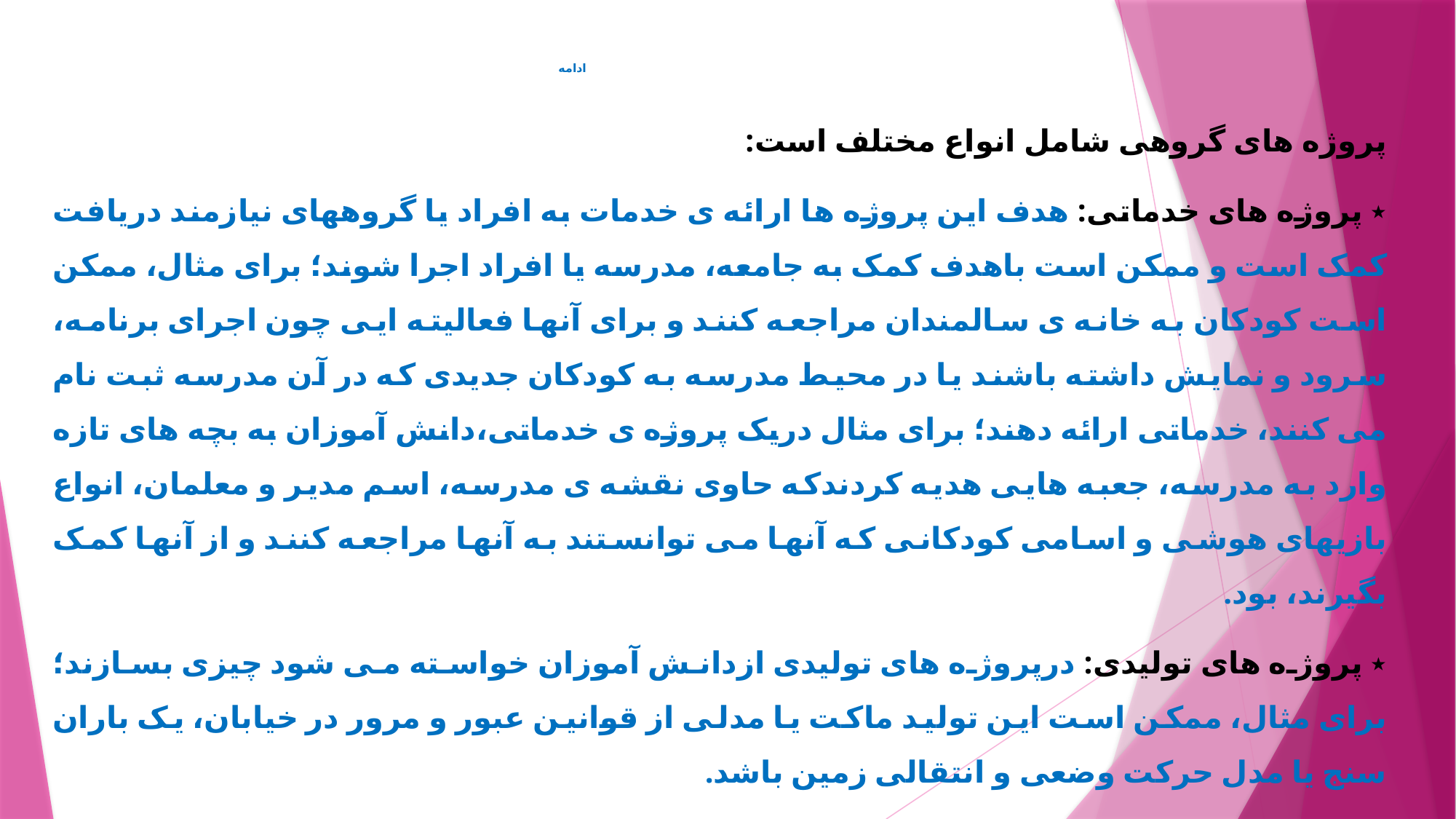

# ادامه
پروژه های گروهی شامل انواع مختلف است:
٭ پروژه های خدماتی: هدف اين پروژه ها ارائه ی خدمات به افراد يا گروههای نيازمند دريافت کمک است و ممکن است باهدف کمک به جامعه، مدرسه يا افراد اجرا شوند؛ برای مثال، ممکن است کودکان به خانه ی سالمندان مراجعه کنند و برای آنها فعاليته ايی چون اجرای برنامه، سرود و نمايش داشته باشند يا در محيط مدرسه به کودکان جديدی که در آن مدرسه ثبت نام می کنند، خدماتی ارائه دهند؛ برای مثال دريک پروژه ی خدماتی،دانش آموزان به بچه های تازه وارد به مدرسه، جعبه هايی هديه کردندکه حاوی نقشه ی مدرسه، اسم مدير و معلمان، انواع بازیهای هوشی و اسامی کودکانی که آنها می توانستند به آنها مراجعه کنند و از آنها کمک بگيرند، بود.
٭ پروژه های توليدی: درپروژه های توليدی ازدانش آموزان خواسته می شود چيزی بسازند؛ برای مثال، ممکن است اين توليد ماکت يا مدلی از قوانين عبور و مرور در خيابان، يک باران سنج يا مدل حرکت وضعی و انتقالی زمين باشد.